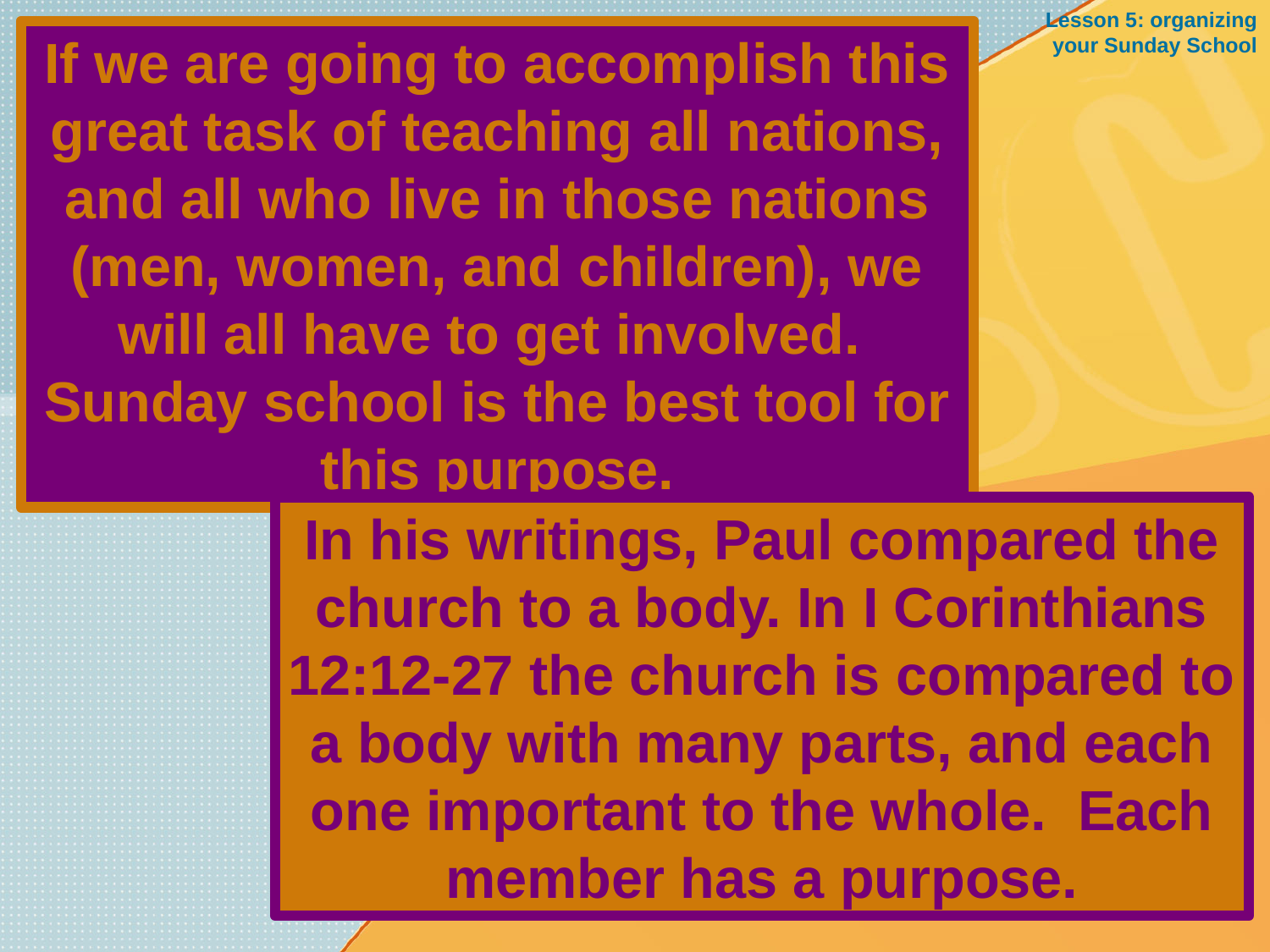

Lesson 5: organizing your Sunday School
If we are going to accomplish this great task of teaching all nations, and all who live in those nations (men, women, and children), we will all have to get involved.  Sunday school is the best tool for this purpose.
In his writings, Paul compared the church to a body. In I Corinthians 12:12-27 the church is compared to a body with many parts, and each one important to the whole.  Each member has a purpose.